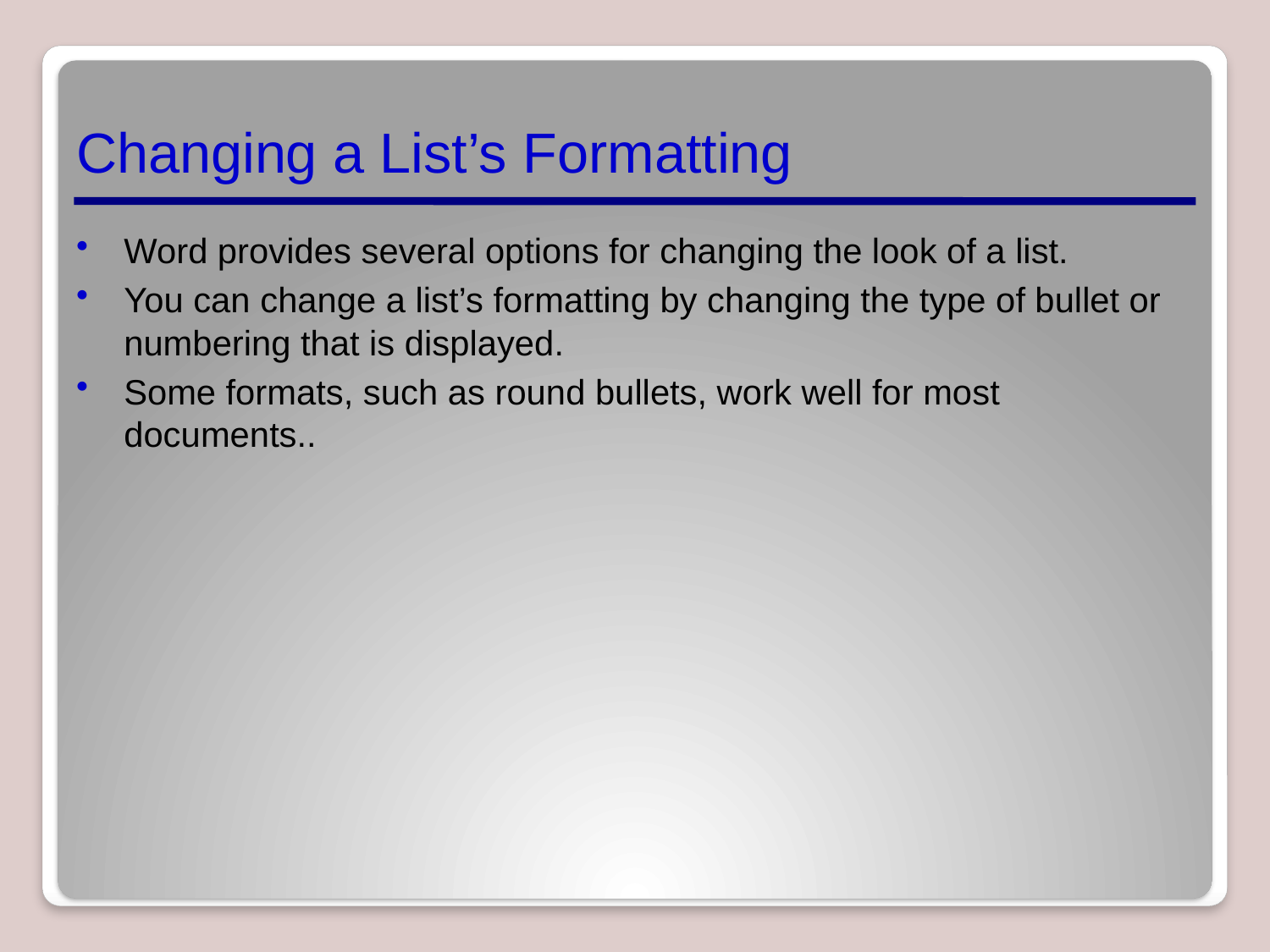

# Changing a List’s Formatting
Word provides several options for changing the look of a list.
You can change a list’s formatting by changing the type of bullet or numbering that is displayed.
Some formats, such as round bullets, work well for most documents..